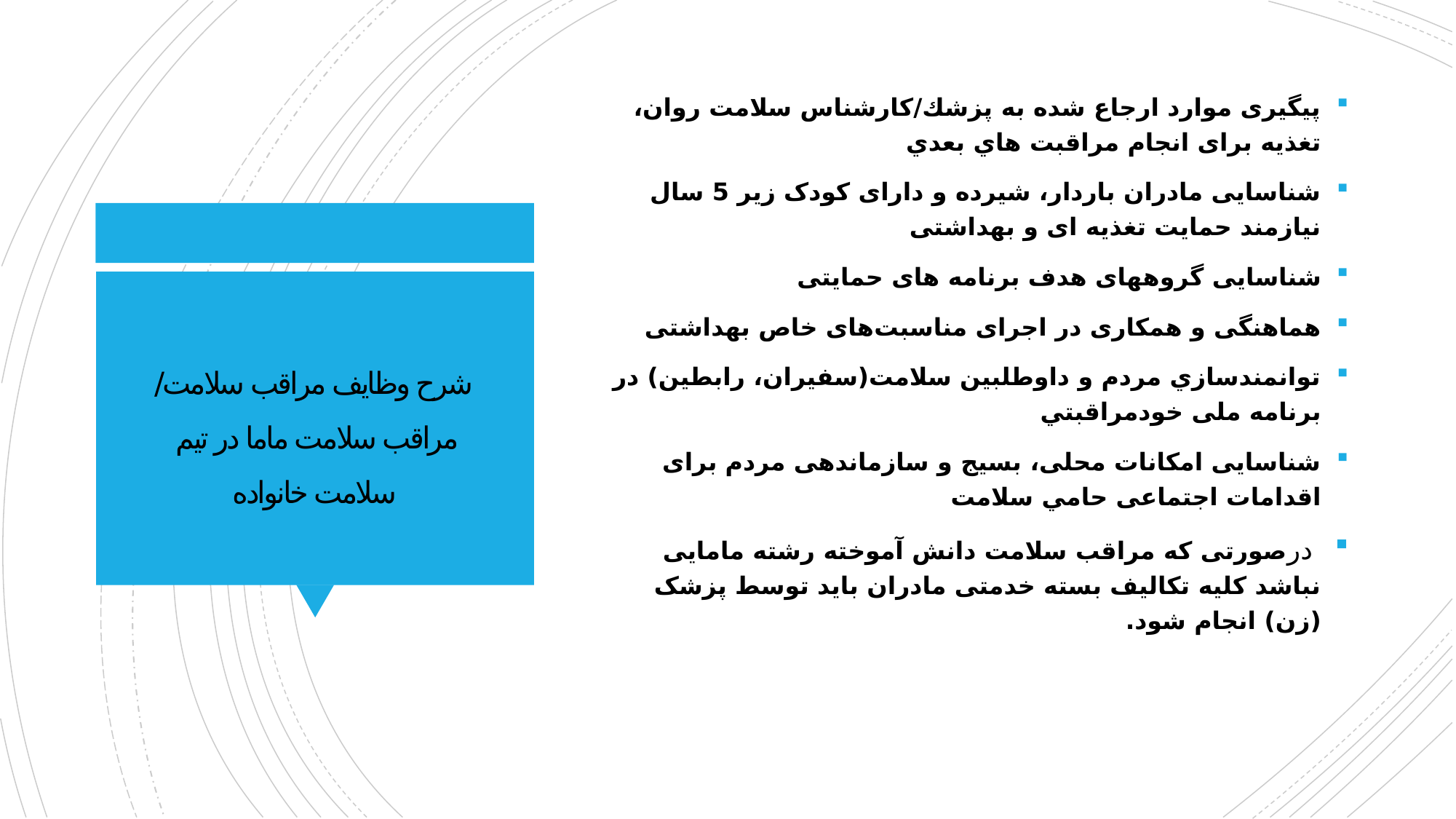

پیگیری موارد ارجاع شده به پزشك/کارشناس سلامت روان، تغذيه برای انجام مراقبت هاي بعدي
شناسایی مادران باردار، شیرده و دارای کودک زیر 5 سال نیازمند حمایت تغذیه ای و بهداشتی
شناسایی گروه­های هدف برنامه های حمایتی
هماهنگی و همکاری در اجرای مناسبت‌های خاص بهداشتی
توانمندسازي مردم و داوطلبین سلامت(سفیران، رابطین) در برنامه ملی خودمراقبتي
شناسایی امکانات محلی، بسيج و سازماندهی مردم برای اقدامات اجتماعی حامي سلامت
 درصورتی که مراقب سلامت دانش آموخته رشته مامایی نباشد کلیه تکالیف بسته خدمتی مادران باید توسط پزشک (زن) انجام شود.
# شرح وظایف مراقب سلامت/ مراقب سلامت ماما در تیم  سلامت خانواده